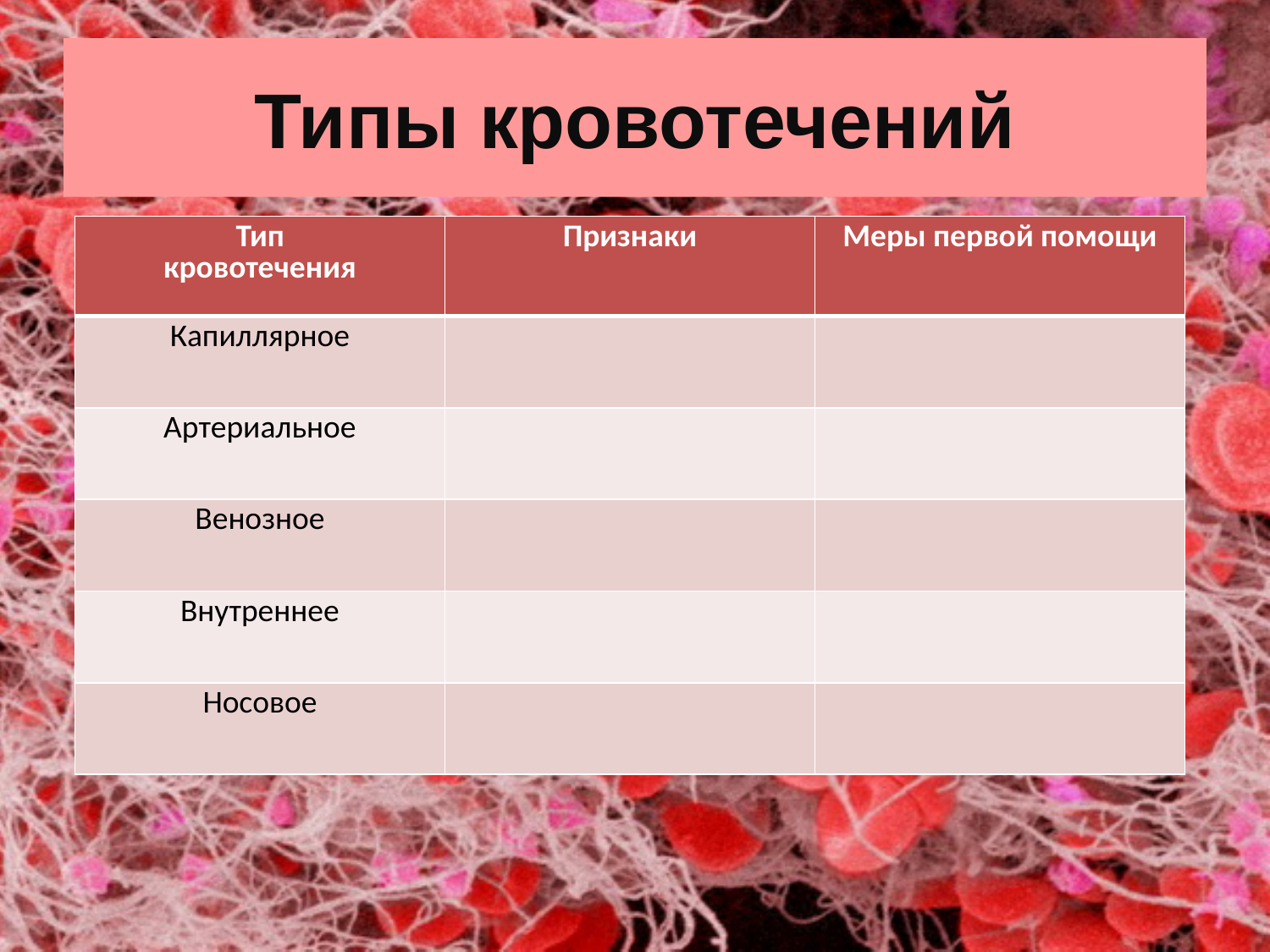

# Типы кровотечений
| Тип кровотечения | Признаки | Меры первой помощи |
| --- | --- | --- |
| Капиллярное |  |  |
| Артериальное |  |  |
| Венозное |  |  |
| Внутреннее |  |  |
| Носовое |  |  |